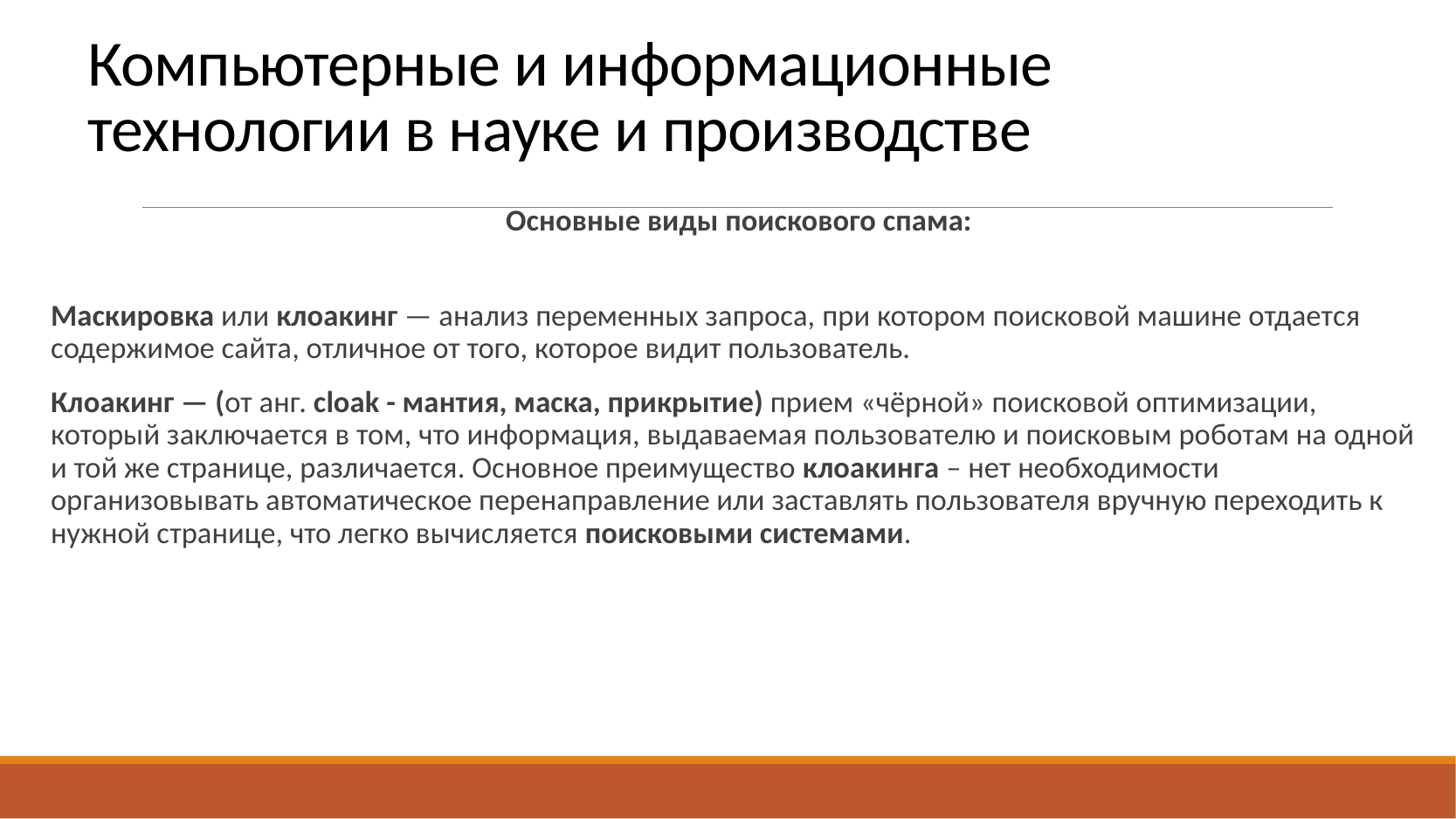

# Компьютерные и информационные технологии в науке и производстве
	Основные виды поискового спама:

Маскировка или клоакинг — анализ переменных запроса, при котором поисковой машине отдается содержимое сайта, отличное от того, которое видит пользователь.
Клоакинг — (от анг. cloak - мантия, маска, прикрытие) прием «чёрной» поисковой оптимизации, который заключается в том, что информация, выдаваемая пользователю и поисковым роботам на одной и той же странице, различается. Основное преимущество клоакинга – нет необходимости  организовывать автоматическое перенаправление или заставлять пользователя вручную переходить к нужной странице, что легко вычисляется поисковыми системами.